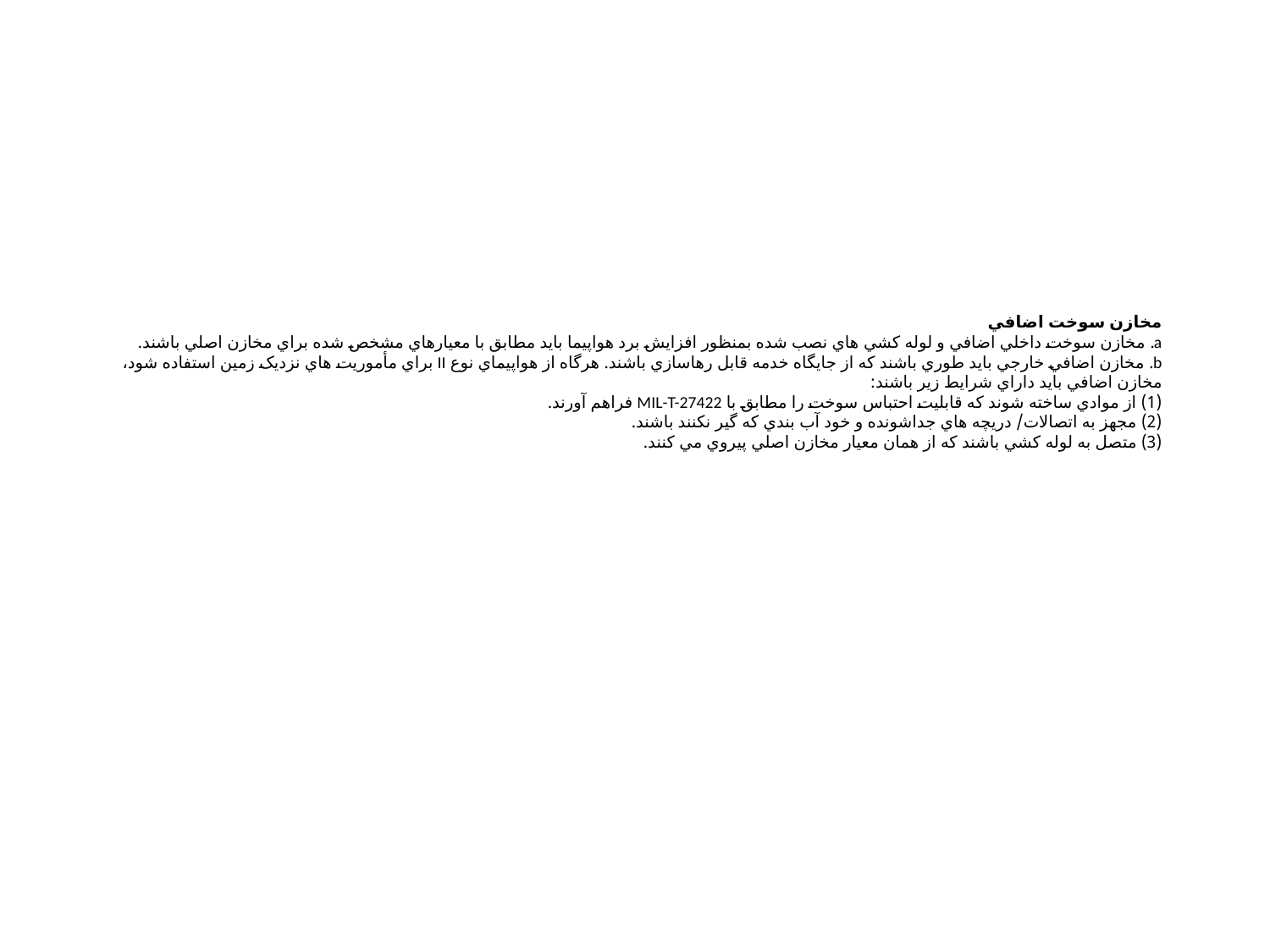

# مخازن سوخت اضافي a. مخازن سوخت داخلي اضافي و لوله کشي هاي نصب شده بمنظور افزايش برد هواپيما بايد مطابق با معيارهاي مشخص شده براي مخازن اصلي باشند. b. مخازن اضافي خارجي بايد طوري باشند كه از جايگاه خدمه قابل رهاسازي باشند. هرگاه از هواپيماي نوع II براي مأموريت هاي نزديک زمين استفاده شود، مخازن اضافي بايد داراي شرايط زير باشند: (1) از موادي ساخته شوند که قابليت احتباس سوخت را مطابق با MIL-T-27422 فراهم آورند. (2) مجهز به اتصالات/ دريچه هاي جداشونده و خود آب بندي که گير نکنند باشند. (3) متصل به لوله کشي باشند که از همان معيار مخازن اصلي پيروي مي کنند.